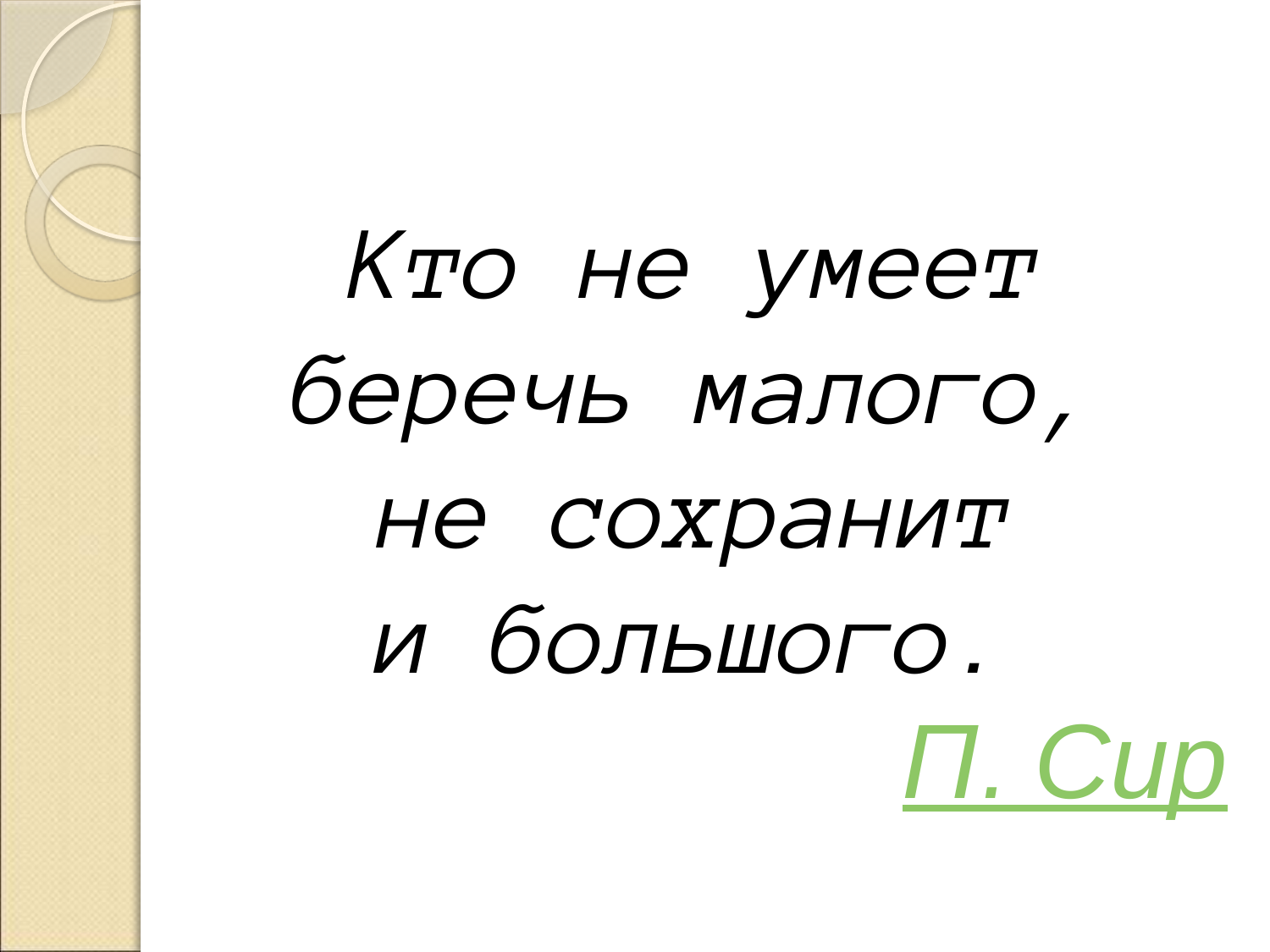

Кто не умеет
беречь малого,
не сохранит
и большого.
П. Сир